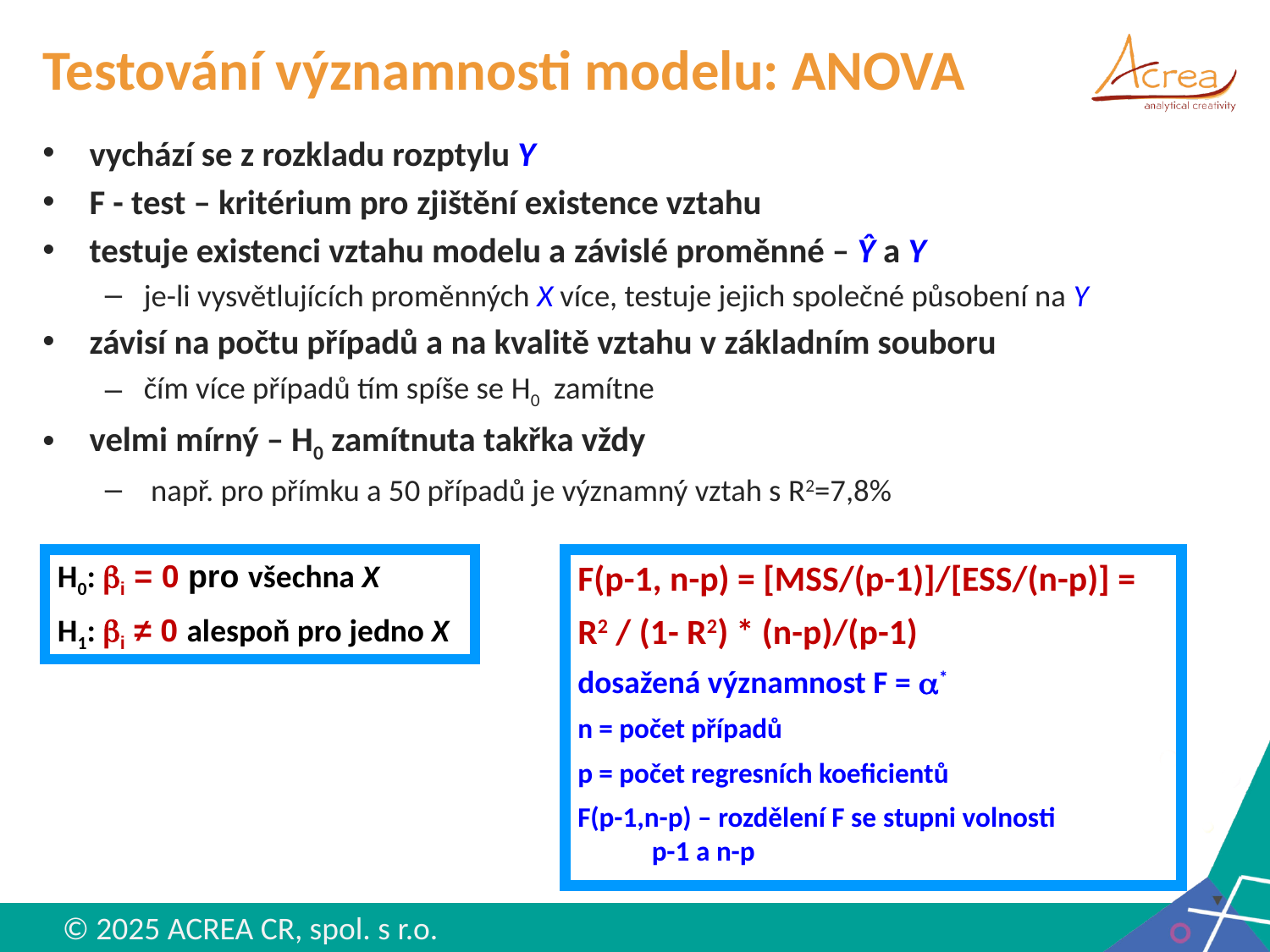

# Testování významnosti modelu: ANOVA
vychází se z rozkladu rozptylu Y
F - test – kritérium pro zjištění existence vztahu
testuje existenci vztahu modelu a závislé proměnné – Ŷ a Y
je-li vysvětlujících proměnných X více, testuje jejich společné působení na Y
závisí na počtu případů a na kvalitě vztahu v základním souboru
čím více případů tím spíše se H0  zamítne
velmi mírný – H0 zamítnuta takřka vždy
 např. pro přímku a 50 případů je významný vztah s R2=7,8%

H0: βi = 0 pro všechna X
H1: βi ≠ 0 alespoň pro jedno X
F(p-1, n-p) = [MSS/(p-1)]/[ESS/(n-p)] =
R2 / (1- R2) * (n-p)/(p-1)
dosažená významnost F = α*
n = počet případů
p = počet regresních koeficientů
F(p-1,n-p) – rozdělení F se stupni volnosti
p-1 a n-p